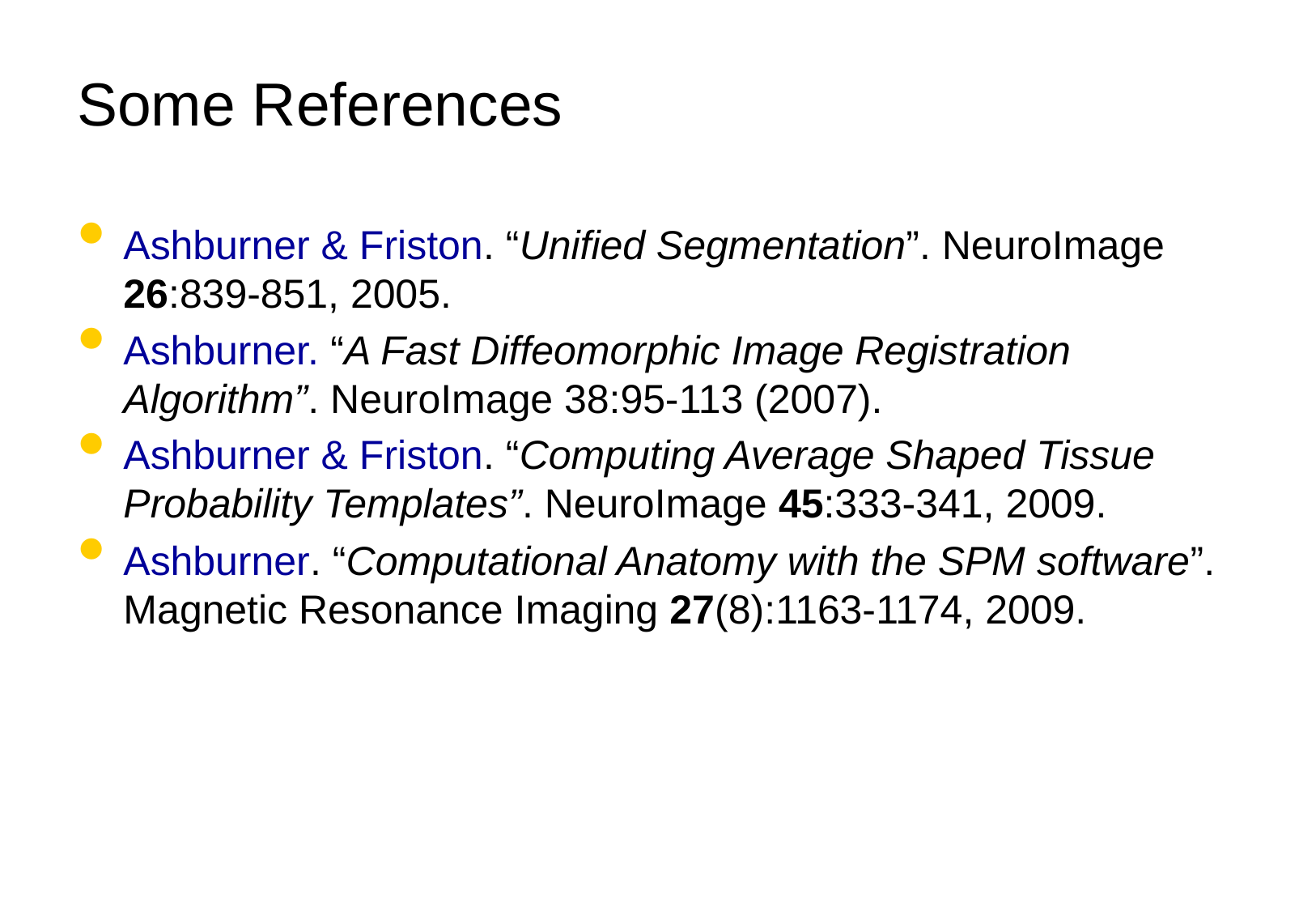

Some References
Ashburner & Friston. “Unified Segmentation”. NeuroImage 26:839-851, 2005.
Ashburner. “A Fast Diffeomorphic Image Registration Algorithm”. NeuroImage 38:95-113 (2007).
Ashburner & Friston. “Computing Average Shaped Tissue Probability Templates”. NeuroImage 45:333-341, 2009.
Ashburner. “Computational Anatomy with the SPM software”. Magnetic Resonance Imaging 27(8):1163-1174, 2009.